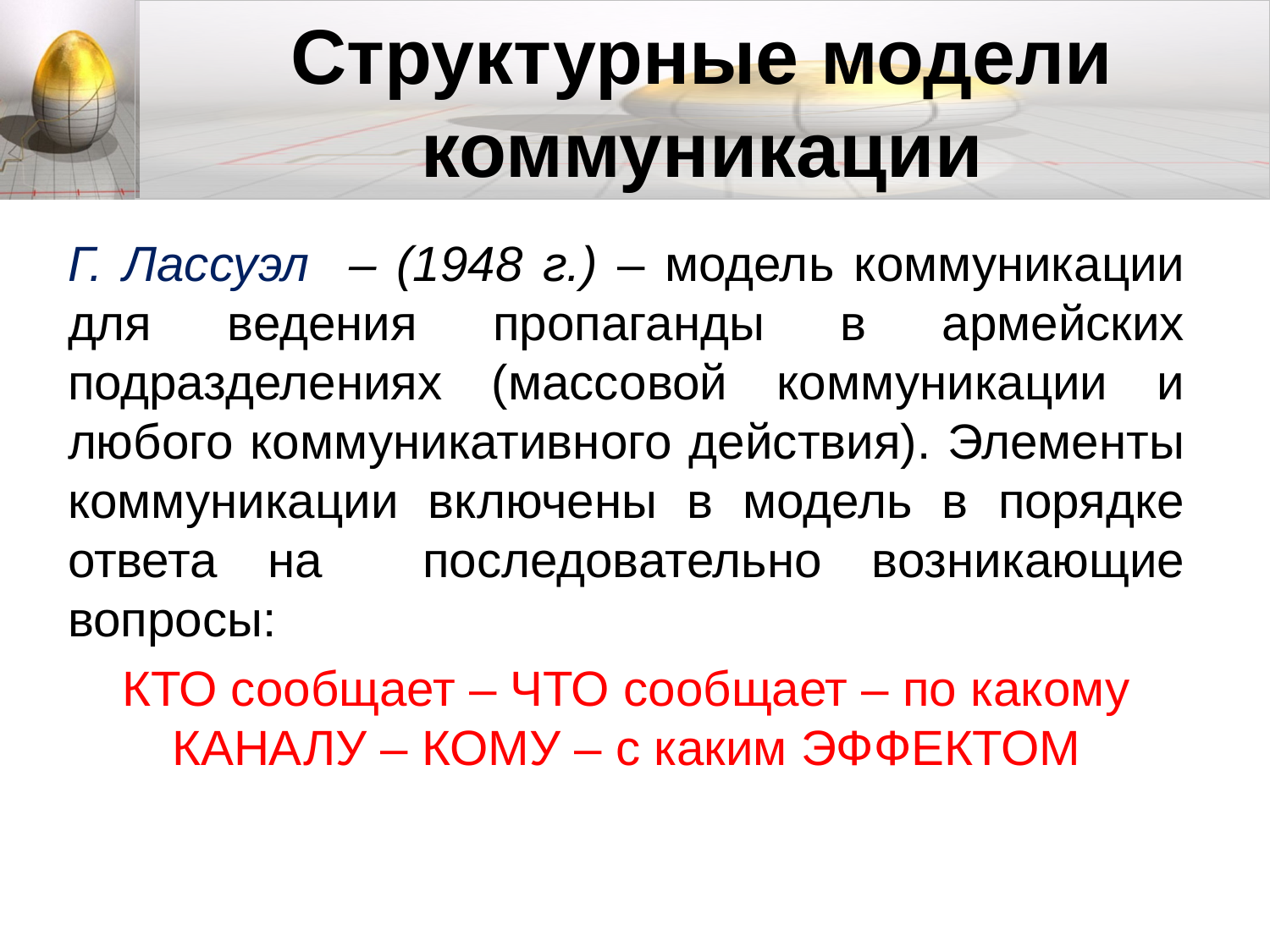

# Структурные модели коммуникации
Г. Лассуэл  – (1948 г.) – модель коммуникации для ведения пропаганды в армейских подразделениях (массовой коммуникации и любого коммуникативного действия). Элементы коммуникации включены в модель в порядке ответа на  последовательно возникающие вопросы:
КТО сообщает – ЧТО сообщает – по какому КАНАЛУ – КОМУ – с каким ЭФФЕКТОМ